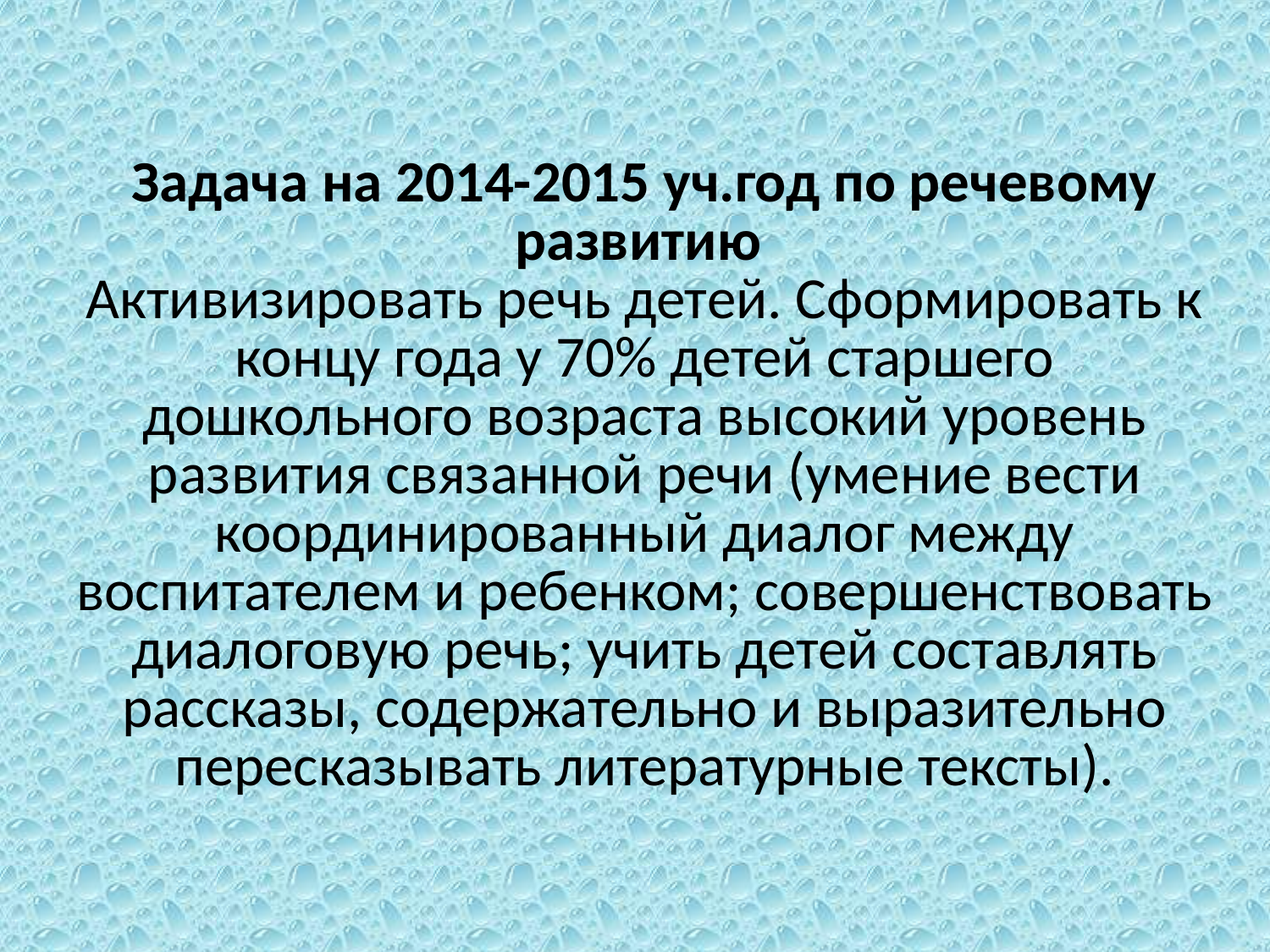

Задача на 2014-2015 уч.год по речевому развитию
Активизировать речь детей. Сформировать к концу года у 70% детей старшего дошкольного возраста высокий уровень развития связанной речи (умение вести координированный диалог между воспитателем и ребенком; совершенствовать диалоговую речь; учить детей составлять рассказы, содержательно и выразительно пересказывать литературные тексты).